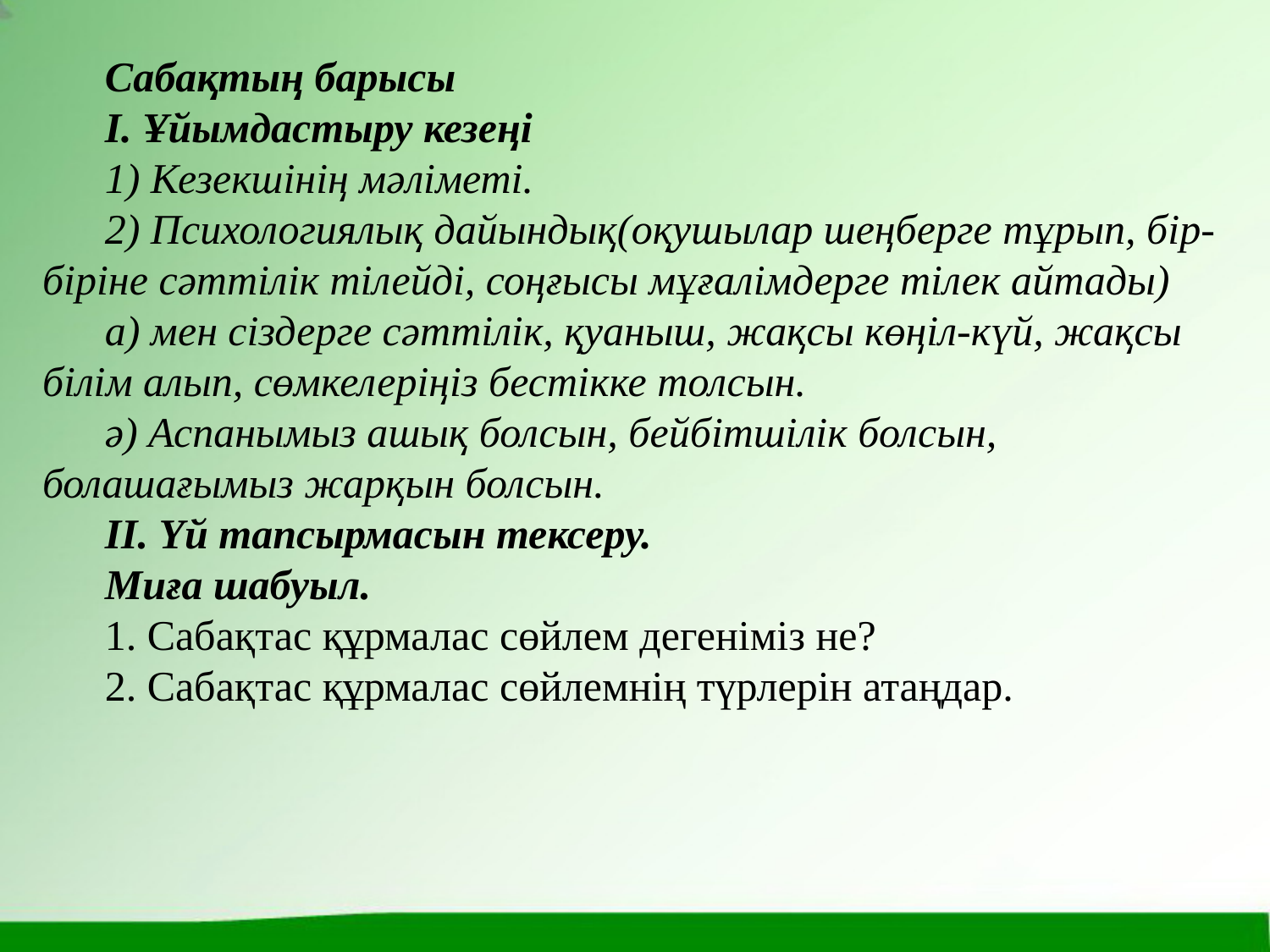

Сабақтың барысы
І. Ұйымдастыру кезеңі
1) Кезекшінің мәліметі.
2) Психологиялық дайындық(оқушылар шеңберге тұрып, бір-біріне сәттілік тілейді, соңғысы мұғалімдерге тілек айтады)
а) мен сіздерге сәттілік, қуаныш, жақсы көңіл-күй, жақсы білім алып, сөмкелеріңіз бестікке толсын.
ә) Аспанымыз ашық болсын, бейбітшілік болсын, болашағымыз жарқын болсын.
ІІ. Үй тапсырмасын тексеру.
Миға шабуыл.
1. Сабақтас құрмалас сөйлем дегеніміз не?
2. Сабақтас құрмалас сөйлемнің түрлерін атаңдар.